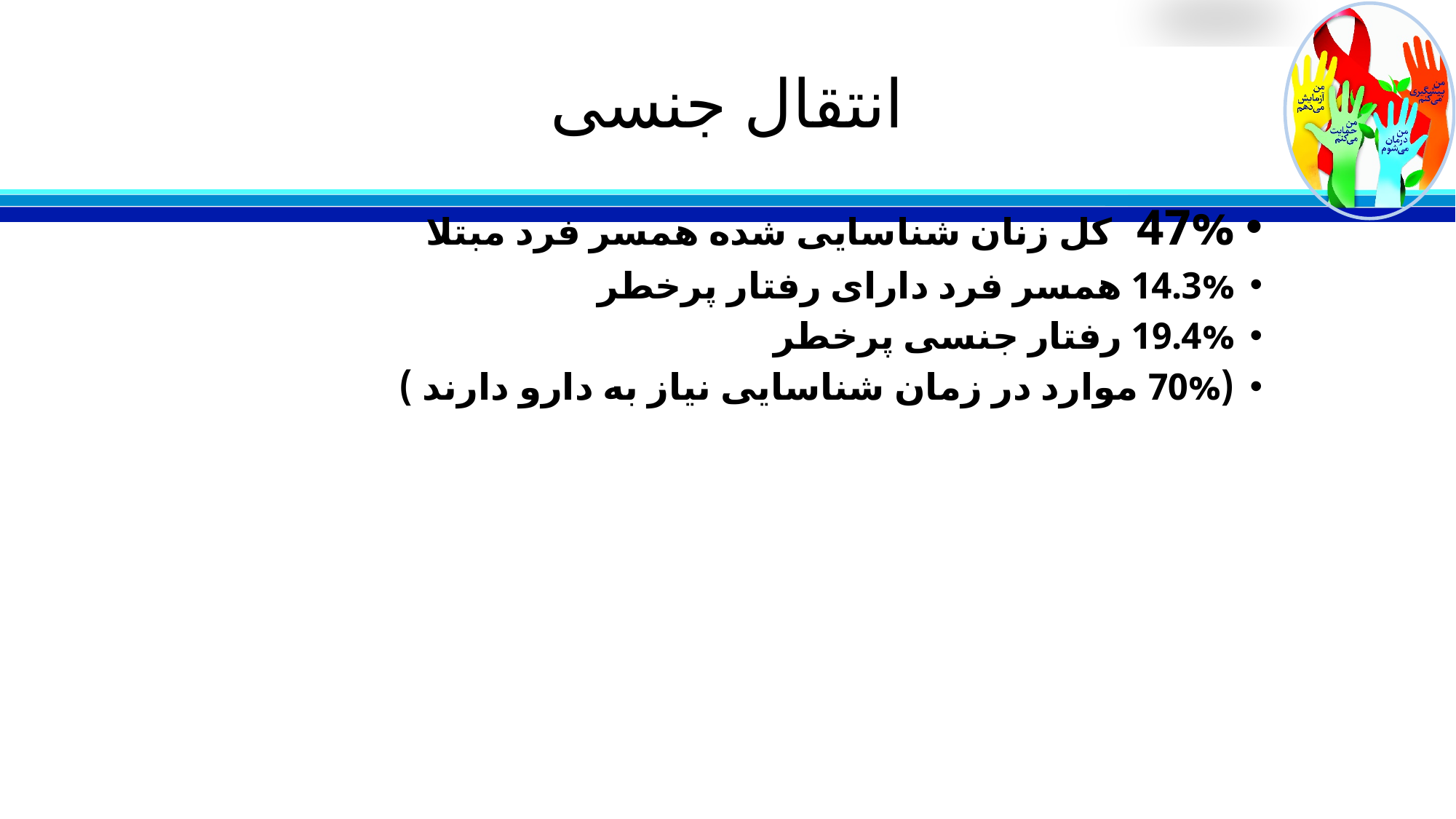

# انتقال جنسی
47%  کل زنان شناسایی شده همسر فرد مبتلا
14.3% همسر فرد دارای رفتار پرخطر
19.4% رفتار جنسی پرخطر
(70% موارد در زمان شناسایی نیاز به دارو دارند )